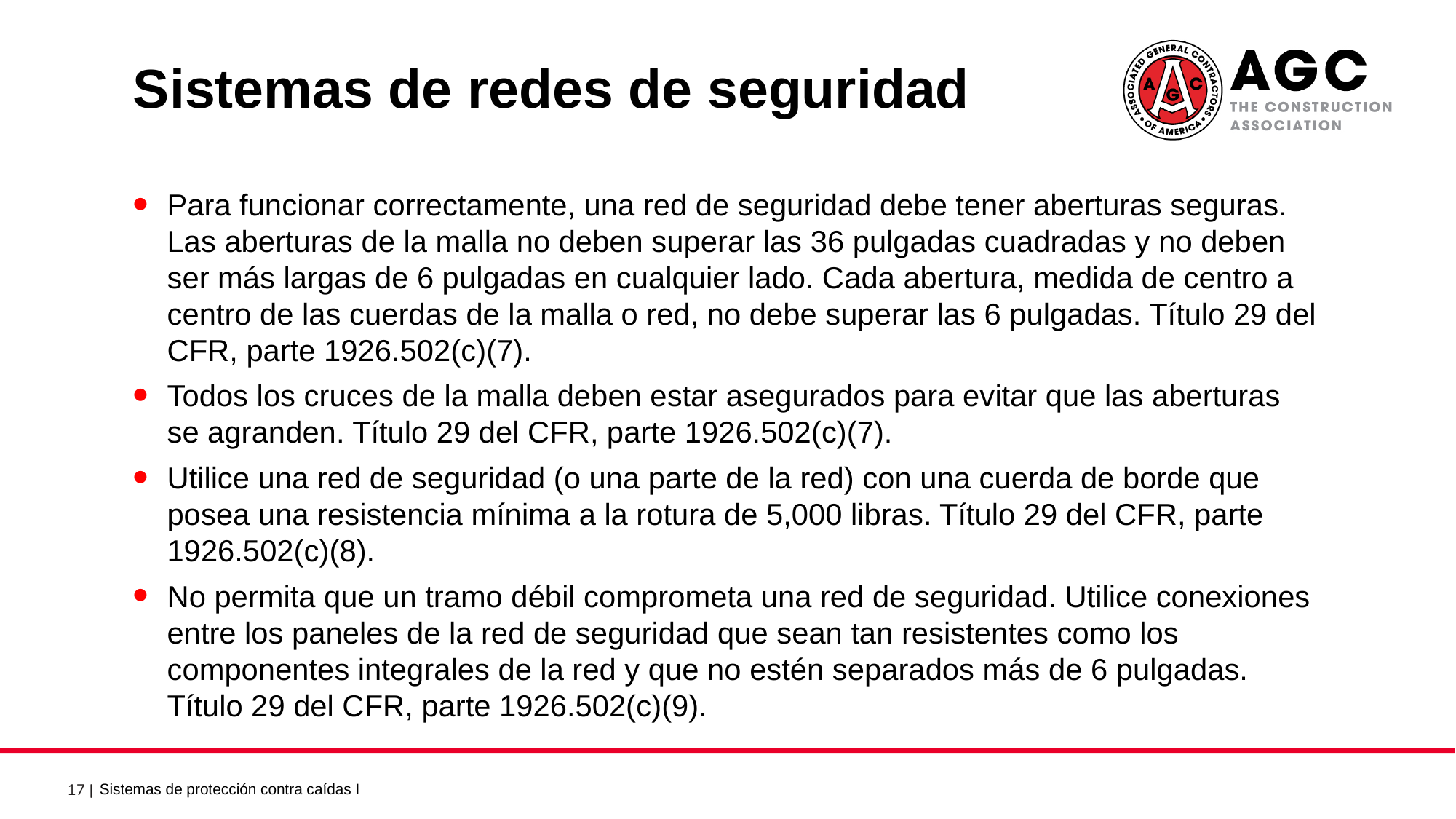

Sistemas de redes de seguridad 5
Para funcionar correctamente, una red de seguridad debe tener aberturas seguras. Las aberturas de la malla no deben superar las 36 pulgadas cuadradas y no deben ser más largas de 6 pulgadas en cualquier lado. Cada abertura, medida de centro a centro de las cuerdas de la malla o red, no debe superar las 6 pulgadas. Título 29 del CFR, parte 1926.502(c)(7).
Todos los cruces de la malla deben estar asegurados para evitar que las aberturas se agranden. Título 29 del CFR, parte 1926.502(c)(7).
Utilice una red de seguridad (o una parte de la red) con una cuerda de borde que posea una resistencia mínima a la rotura de 5,000 libras. Título 29 del CFR, parte 1926.502(c)(8).
No permita que un tramo débil comprometa una red de seguridad. Utilice conexiones entre los paneles de la red de seguridad que sean tan resistentes como los componentes integrales de la red y que no estén separados más de 6 pulgadas. Título 29 del CFR, parte 1926.502(c)(9).
Sistemas de protección contra caídas I